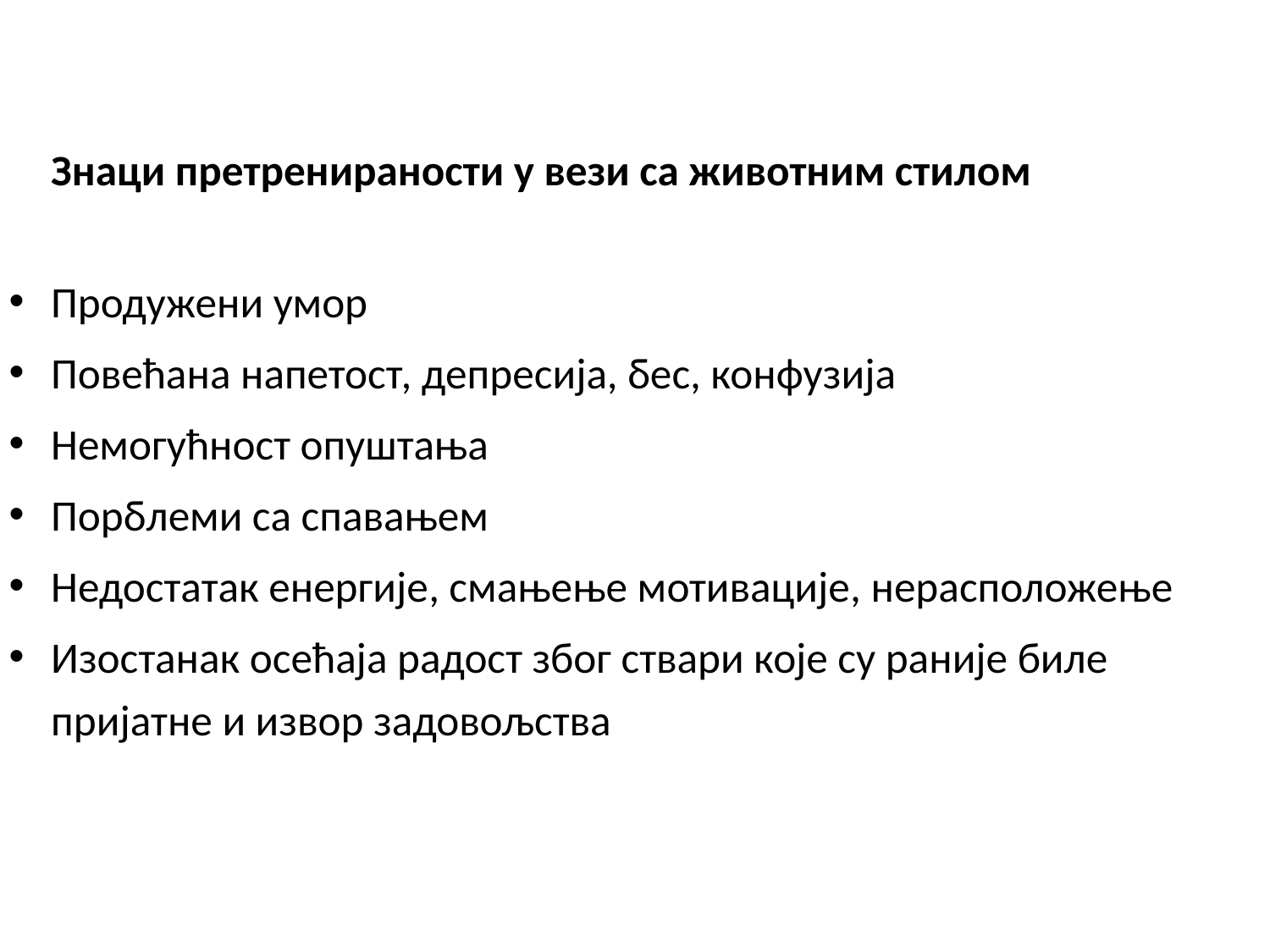

Знаци претренираности у вези са животним стилом

Продужени умор
Повећана напетост, депресија, бес, конфузија
Немогућност опуштања
Порблеми са спавањем
Недостатак енергије, смањење мотивације, нерасположење
Изостанак осећаја радост због ствари које су раније биле пријатне и извор задовољства